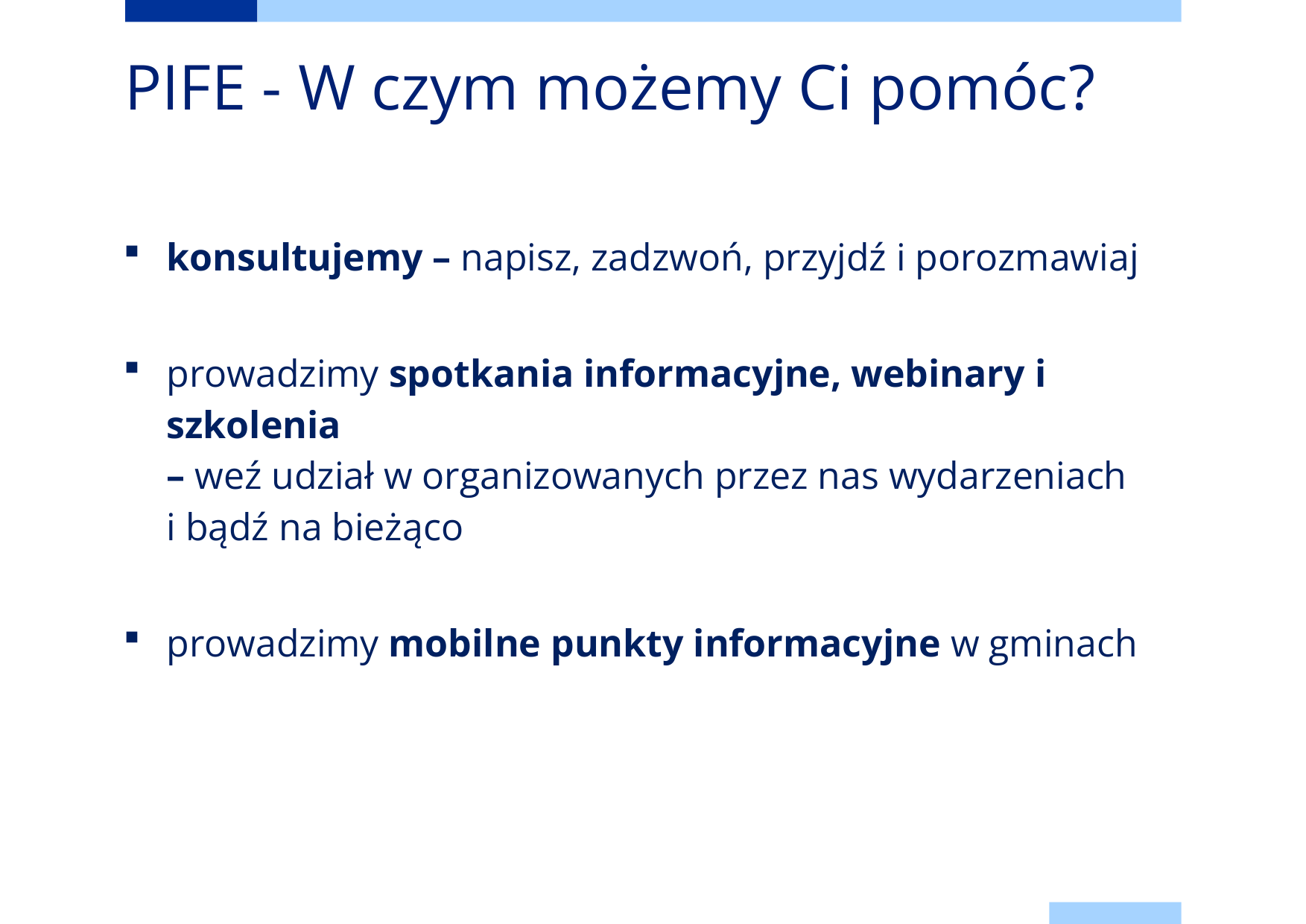

# PIFE - W czym możemy Ci pomóc?

konsultujemy – napisz, zadzwoń, przyjdź i porozmawiaj

prowadzimy spotkania informacyjne, webinary i szkolenia
– weź udział w organizowanych przez nas wydarzeniach
i bądź na bieżąco

prowadzimy mobilne punkty informacyjne w gminach